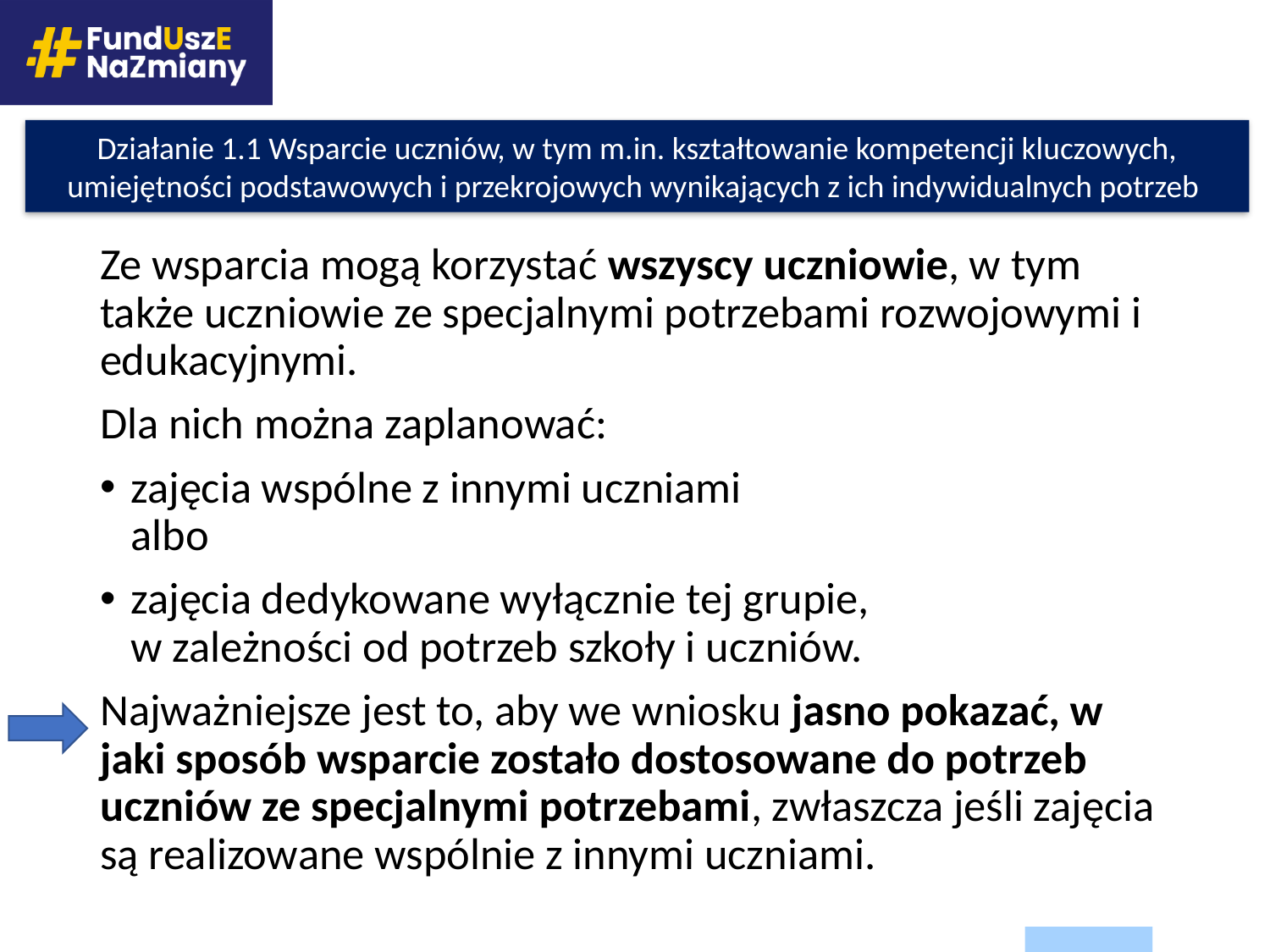

Działanie 1.1 Wsparcie uczniów, w tym m.in. kształtowanie kompetencji kluczowych, umiejętności podstawowych i przekrojowych wynikających z ich indywidualnych potrzeb
Ze wsparcia mogą korzystać wszyscy uczniowie, w tym także uczniowie ze specjalnymi potrzebami rozwojowymi i edukacyjnymi.
Dla nich można zaplanować:
zajęcia wspólne z innymi uczniami
albo
zajęcia dedykowane wyłącznie tej grupie,
w zależności od potrzeb szkoły i uczniów.
Najważniejsze jest to, aby we wniosku jasno pokazać, w jaki sposób wsparcie zostało dostosowane do potrzeb uczniów ze specjalnymi potrzebami, zwłaszcza jeśli zajęcia są realizowane wspólnie z innymi uczniami.